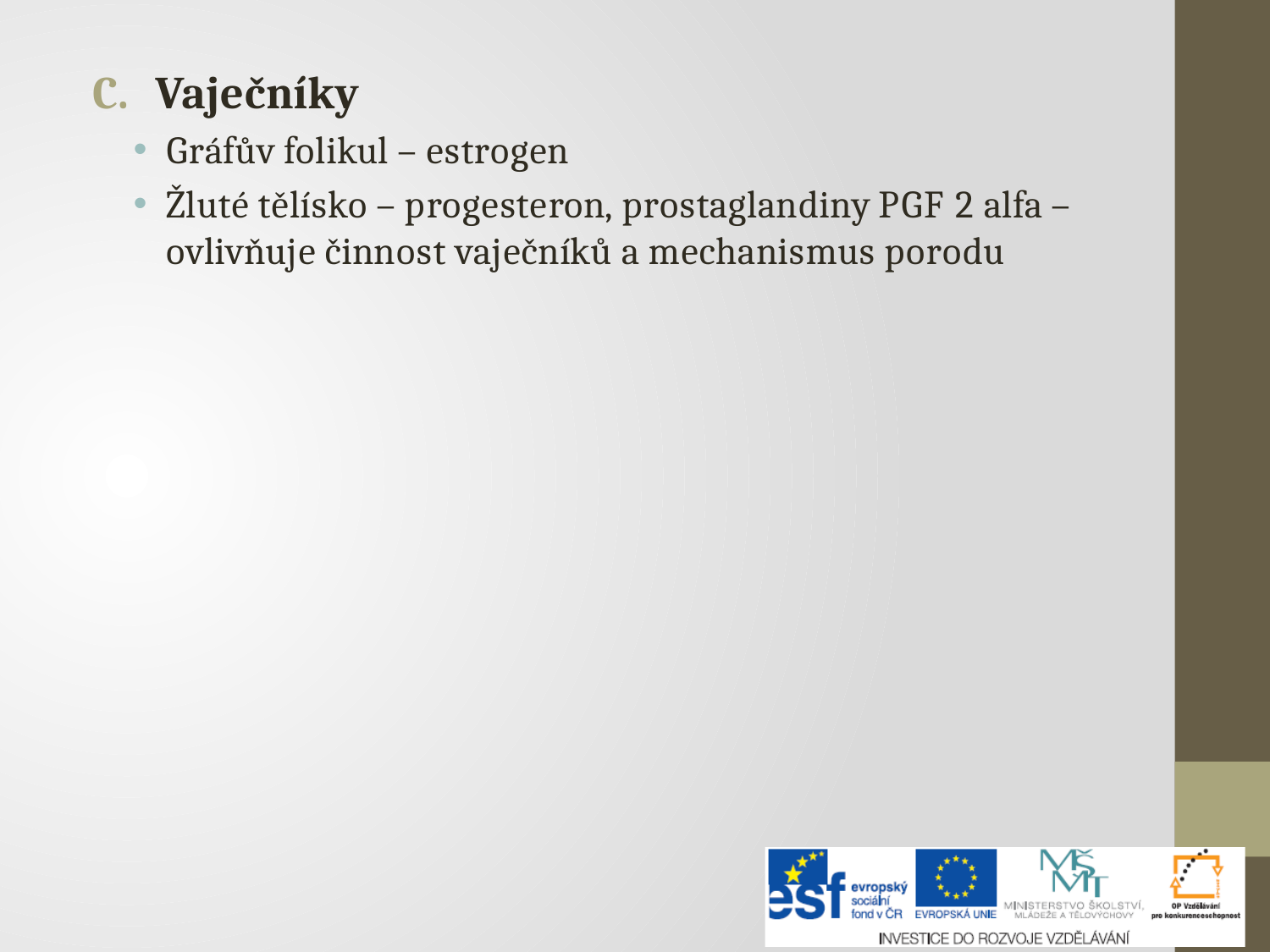

Vaječníky
Gráfův folikul – estrogen
Žluté tělísko – progesteron, prostaglandiny PGF 2 alfa – ovlivňuje činnost vaječníků a mechanismus porodu